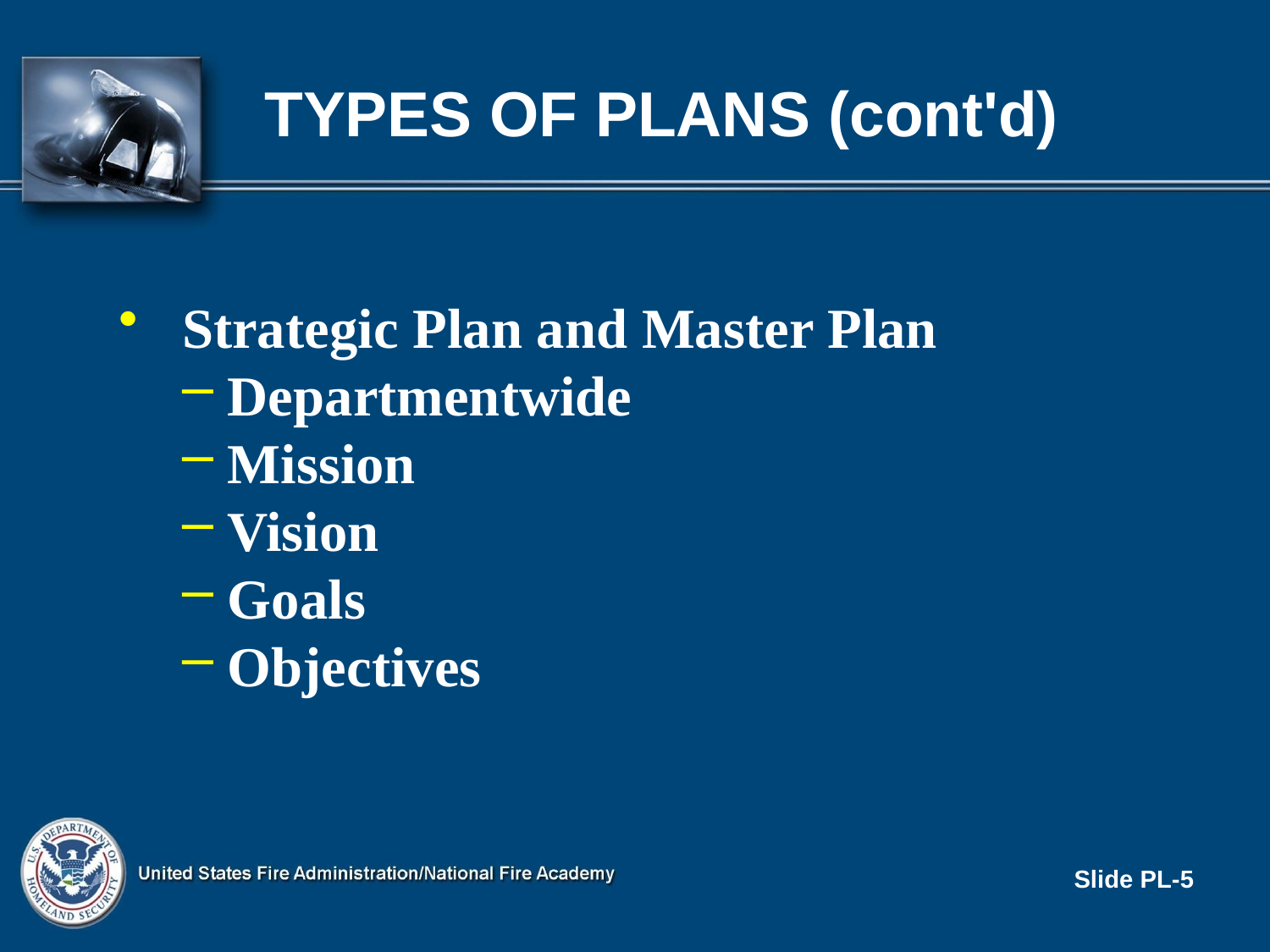

# Types of Plans (cont'd)
Strategic Plan and Master Plan
 Departmentwide
 Mission
 Vision
 Goals
 Objectives
Slide PL-5